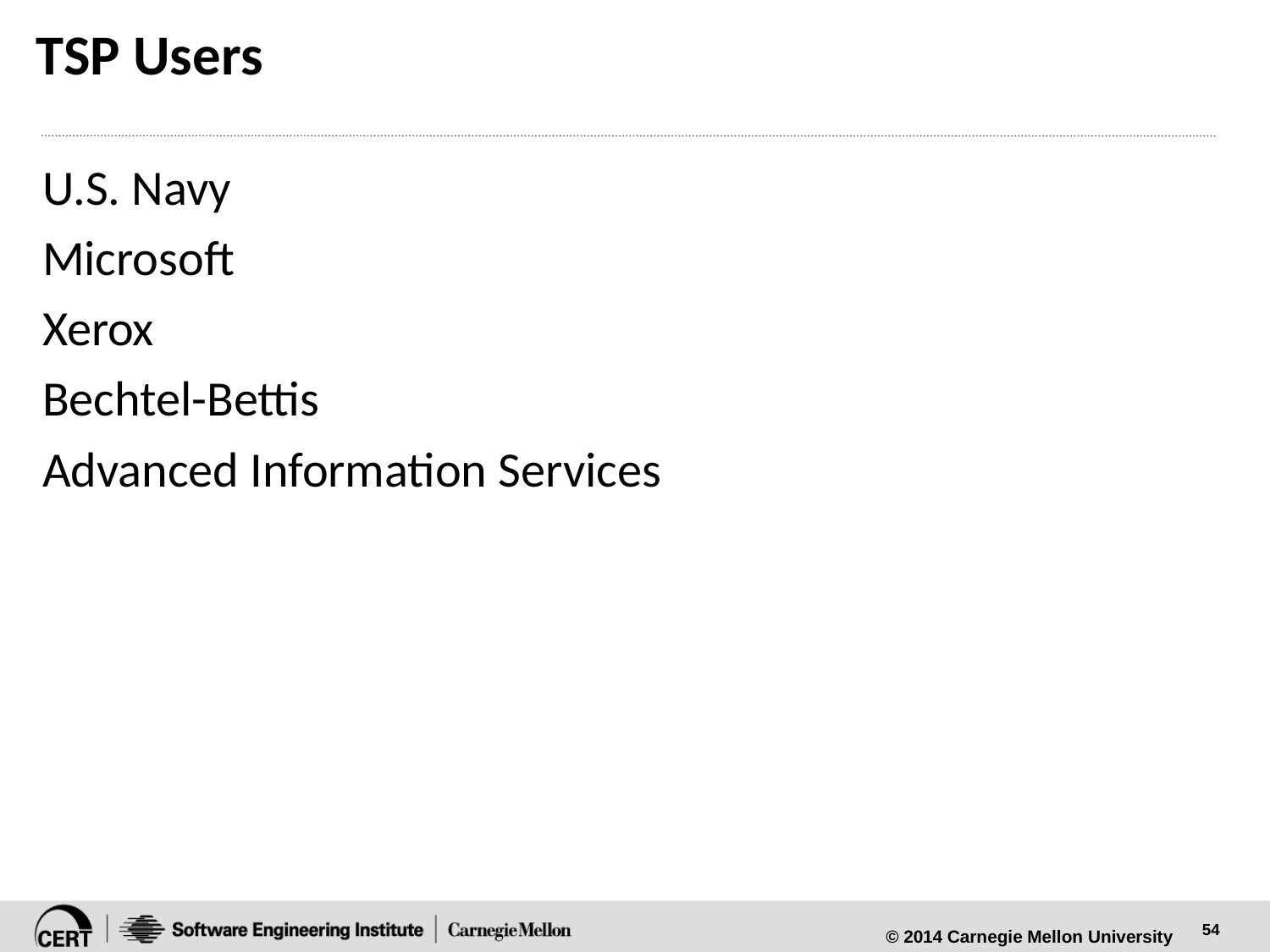

# TSP Users
U.S. Navy
Microsoft
Xerox
Bechtel-Bettis
Advanced Information Services